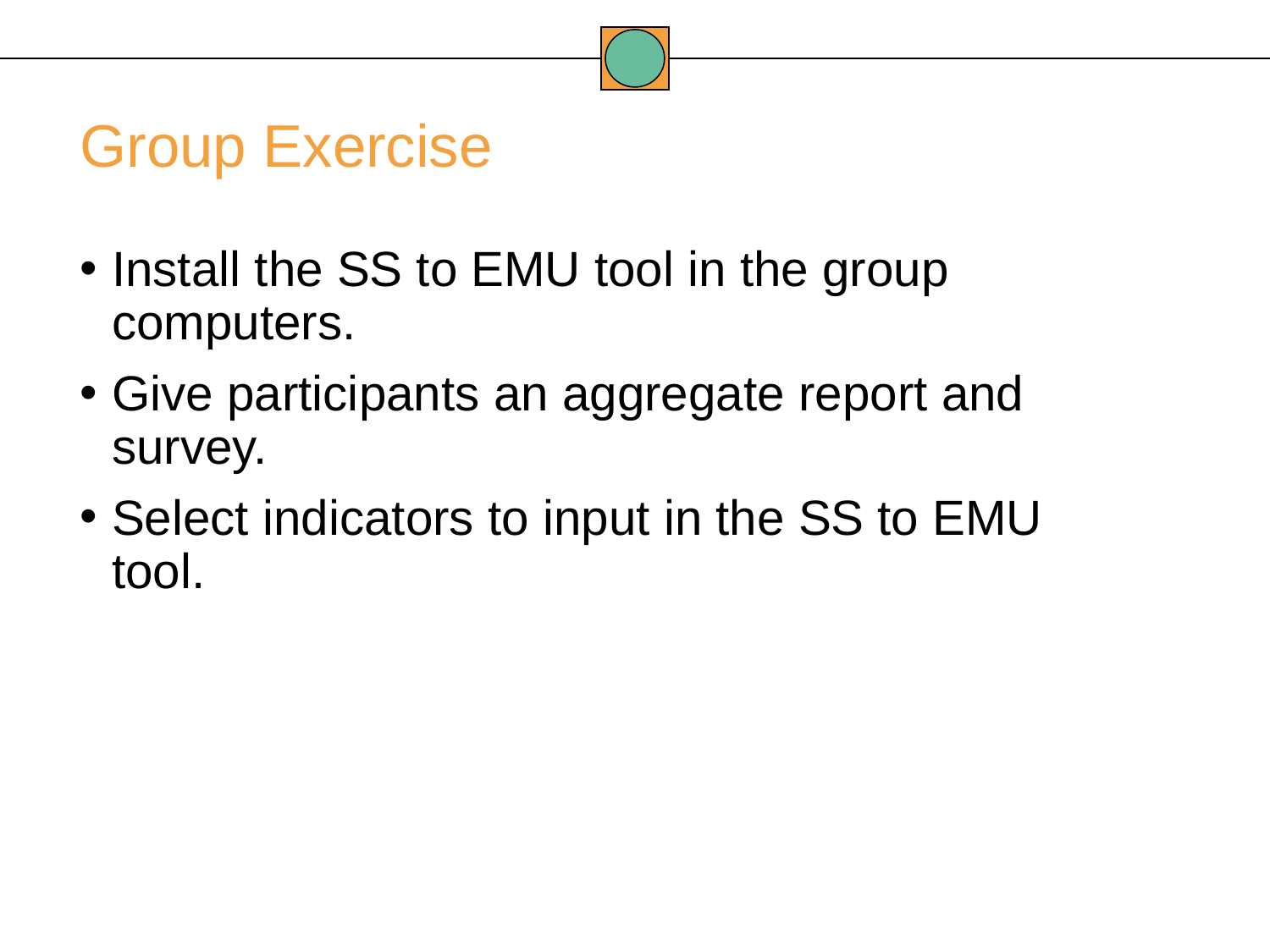

Group Exercise
Install the SS to EMU tool in the group computers.
Give participants an aggregate report and survey.
Select indicators to input in the SS to EMU tool.